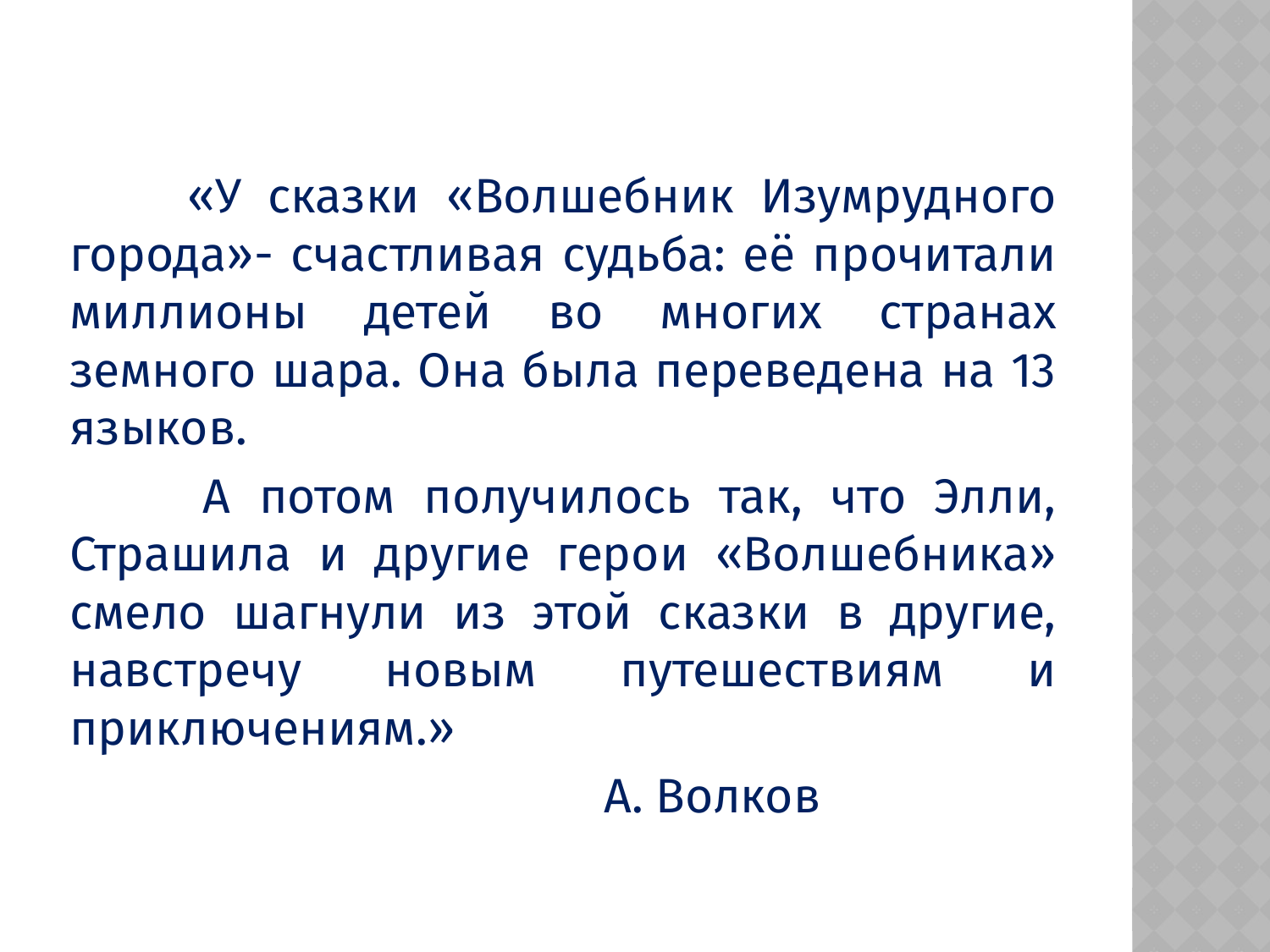

#
      «У сказки «Волшебник Изумрудного города»- счастливая судьба: её прочитали миллионы детей во многих странах земного шара. Она была переведена на 13 языков.
      А потом получилось так, что Элли, Страшила и другие герои «Волшебника» смело шагнули из этой сказки в другие, навстречу новым путешествиям и приключениям.»
                                             А. Волков